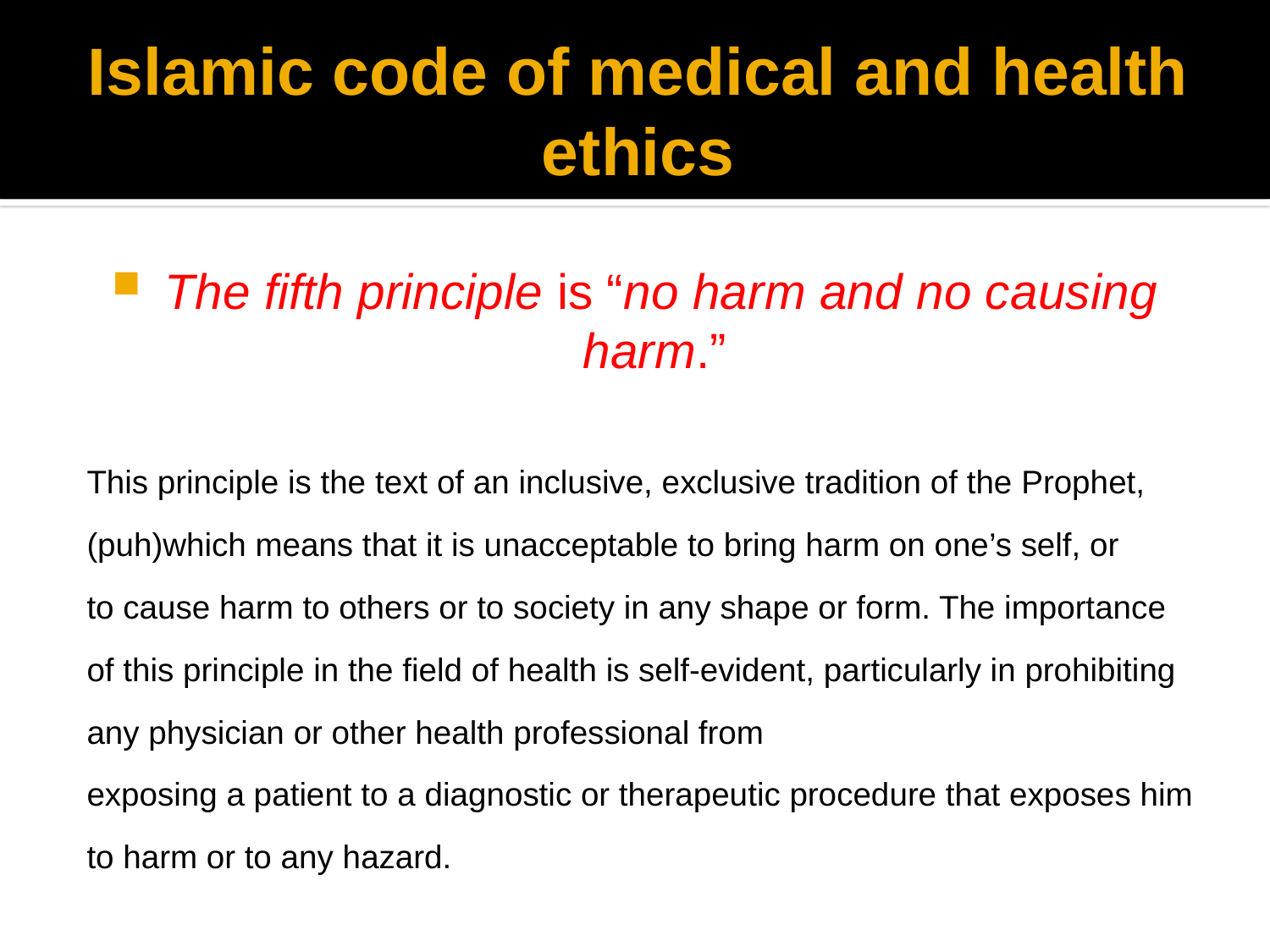

# Islamic code of medical and health ethics
The fifth principle is “no harm and no causing harm.”

This principle is the text of an inclusive, exclusive tradition of the Prophet, (puh)which means that it is unacceptable to bring harm on one’s self, or
to cause harm to others or to society in any shape or form. The importance of this principle in the field of health is self-evident, particularly in prohibiting any physician or other health professional from
exposing a patient to a diagnostic or therapeutic procedure that exposes him to harm or to any hazard.